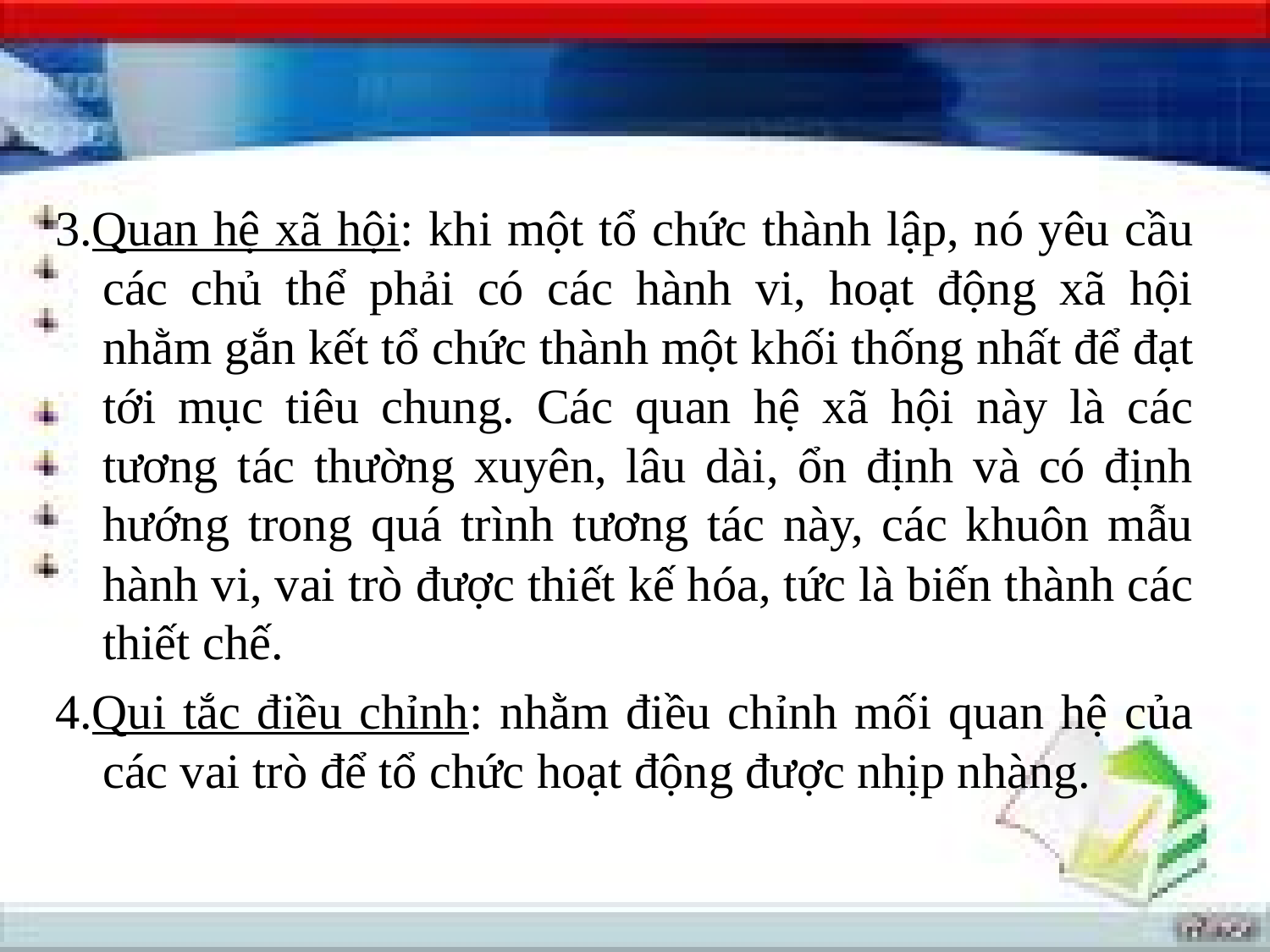

3.Quan hệ xã hội: khi một tổ chức thành lập, nó yêu cầu các chủ thể phải có các hành vi, hoạt động xã hội nhằm gắn kết tổ chức thành một khối thống nhất để đạt tới mục tiêu chung. Các quan hệ xã hội này là các tương tác thường xuyên, lâu dài, ổn định và có định hướng trong quá trình tương tác này, các khuôn mẫu hành vi, vai trò được thiết kế hóa, tức là biến thành các thiết chế.
4.Qui tắc điều chỉnh: nhằm điều chỉnh mối quan hệ của các vai trò để tổ chức hoạt động được nhịp nhàng.